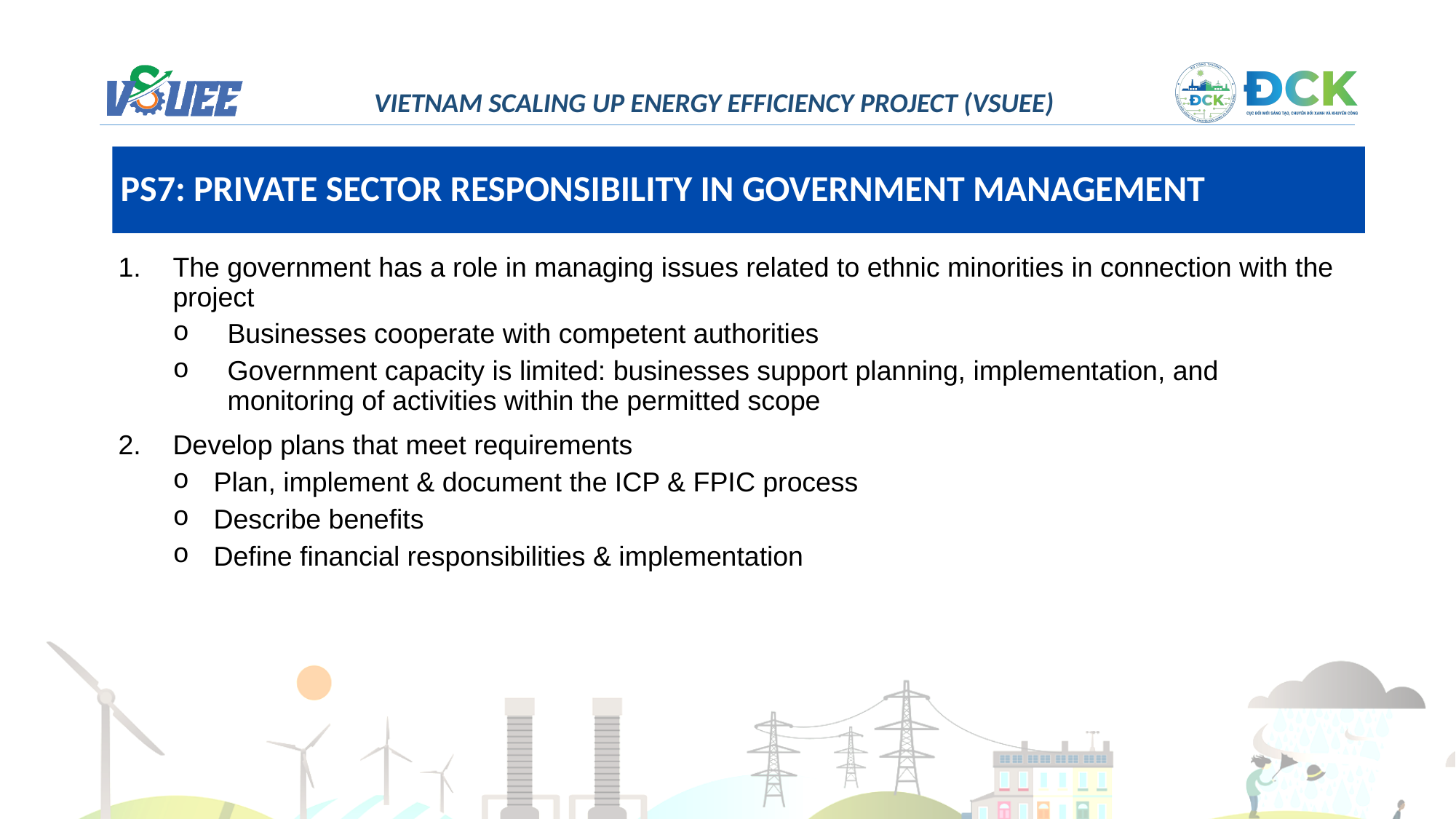

PS7: PRIVATE SECTOR RESPONSIBILITY IN GOVERNMENT MANAGEMENT
The government has a role in managing issues related to ethnic minorities in connection with the project
Businesses cooperate with competent authorities
Government capacity is limited: businesses support planning, implementation, and monitoring of activities within the permitted scope
Develop plans that meet requirements
Plan, implement & document the ICP & FPIC process
Describe benefits
Define financial responsibilities & implementation